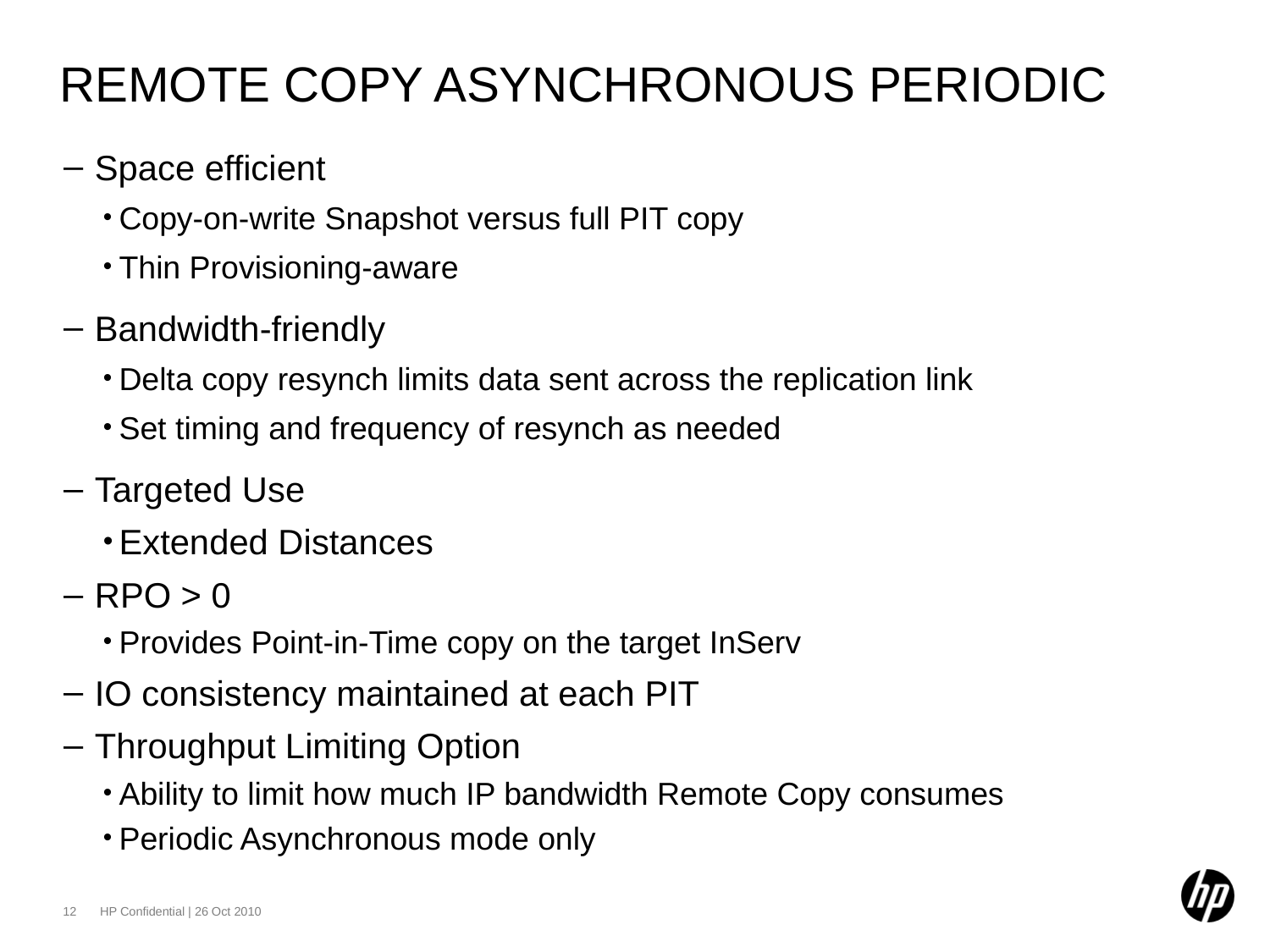

# Remote Copy Asynchronous Periodic
Space efficient
Copy-on-write Snapshot versus full PIT copy
Thin Provisioning-aware
Bandwidth-friendly
Delta copy resynch limits data sent across the replication link
Set timing and frequency of resynch as needed
Targeted Use
Extended Distances
RPO > 0
Provides Point-in-Time copy on the target InServ
IO consistency maintained at each PIT
Throughput Limiting Option
Ability to limit how much IP bandwidth Remote Copy consumes
Periodic Asynchronous mode only